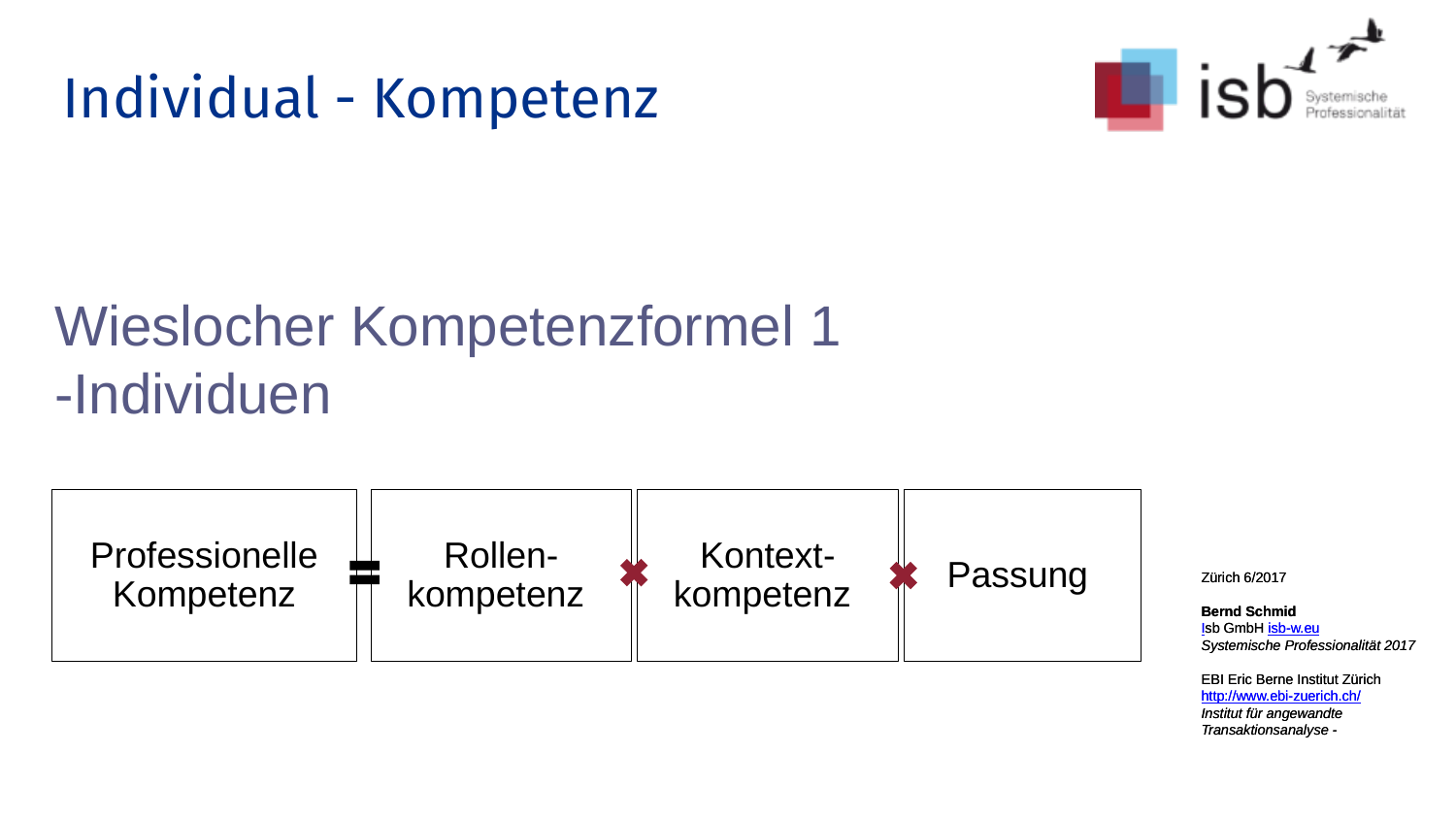

Individual - Kompetenz

# Wieslocher Kompetenzformel 1	 -Individuen

Passung
Kontext-kompetenz
Professionelle Kompetenz
Rollen-kompetenz

Zürich 6/2017
Bernd Schmid
Isb GmbH isb-w.eu
Systemische Professionalität 2017

EBI Eric Berne Institut Zürich
http://www.ebi-zuerich.ch/
Institut für angewandte Transaktionsanalyse -